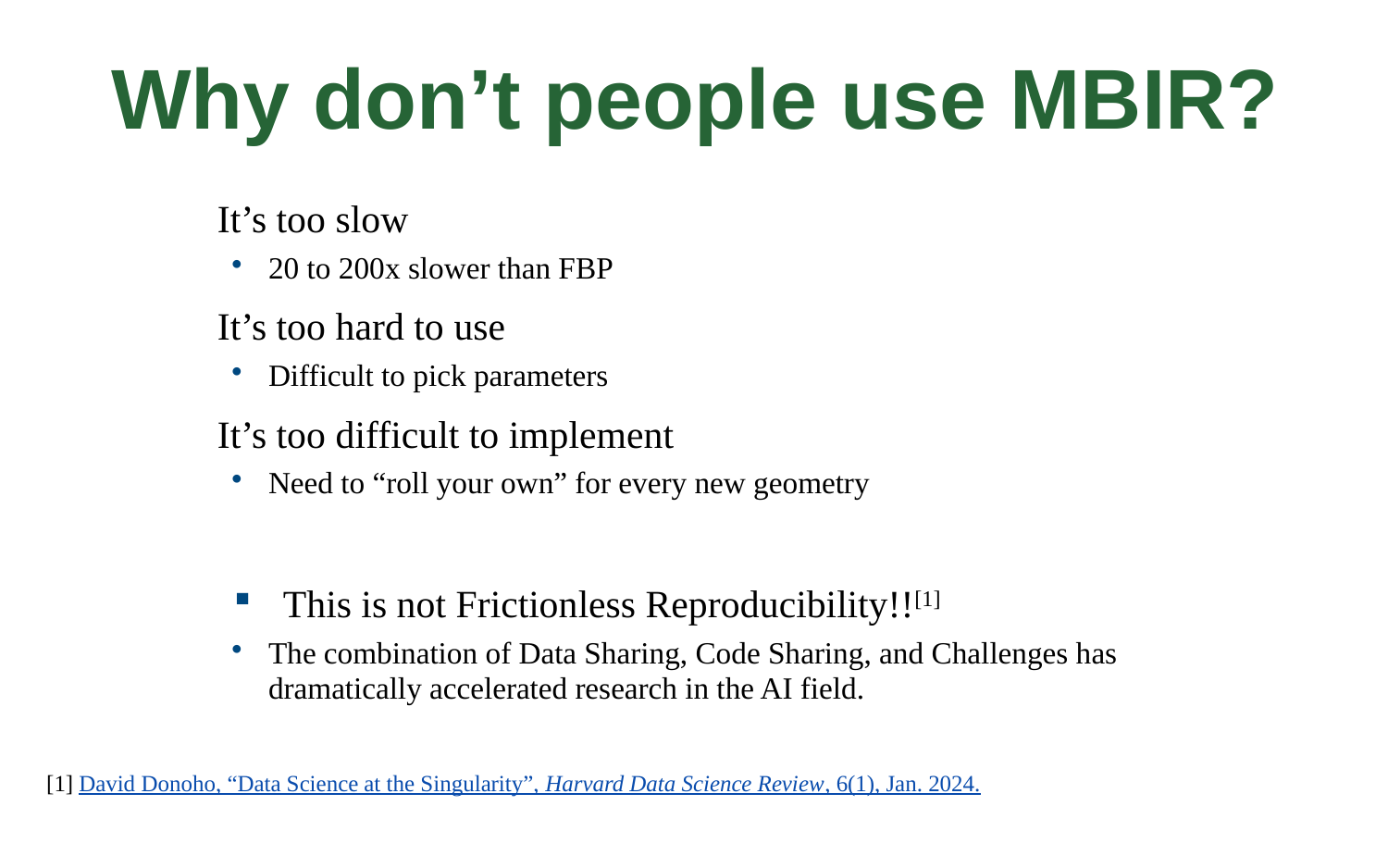

# Why don’t people use MBIR?
It’s too slow
20 to 200x slower than FBP
It’s too hard to use
Difficult to pick parameters
It’s too difficult to implement
Need to “roll your own” for every new geometry

This is not Frictionless Reproducibility!![1]
The combination of Data Sharing, Code Sharing, and Challenges has dramatically accelerated research in the AI field.
[1] David Donoho, “Data Science at the Singularity”, Harvard Data Science Review, 6(1), Jan. 2024.